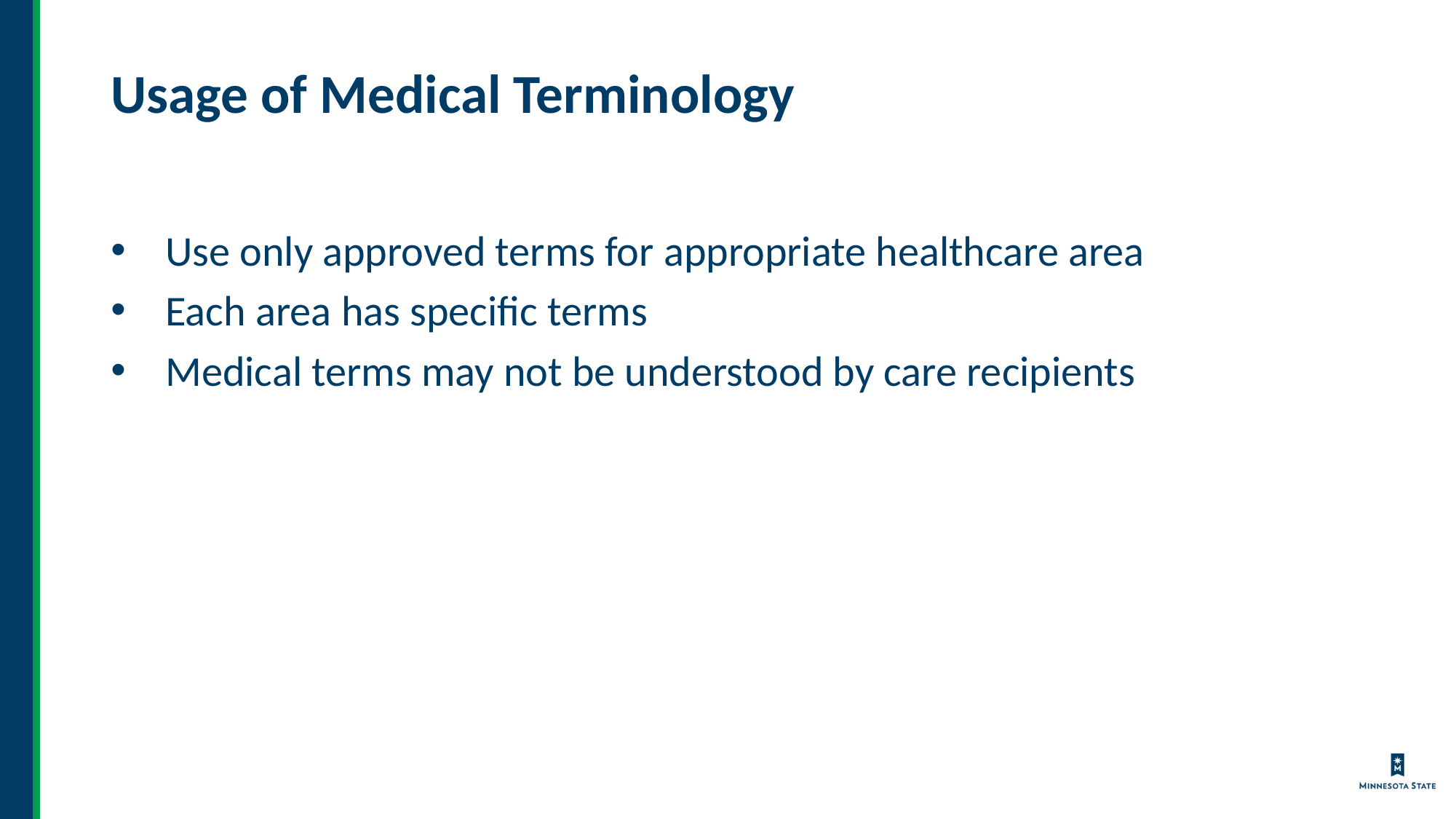

# Usage of Medical Terminology
Use only approved terms for appropriate healthcare area
Each area has specific terms
Medical terms may not be understood by care recipients